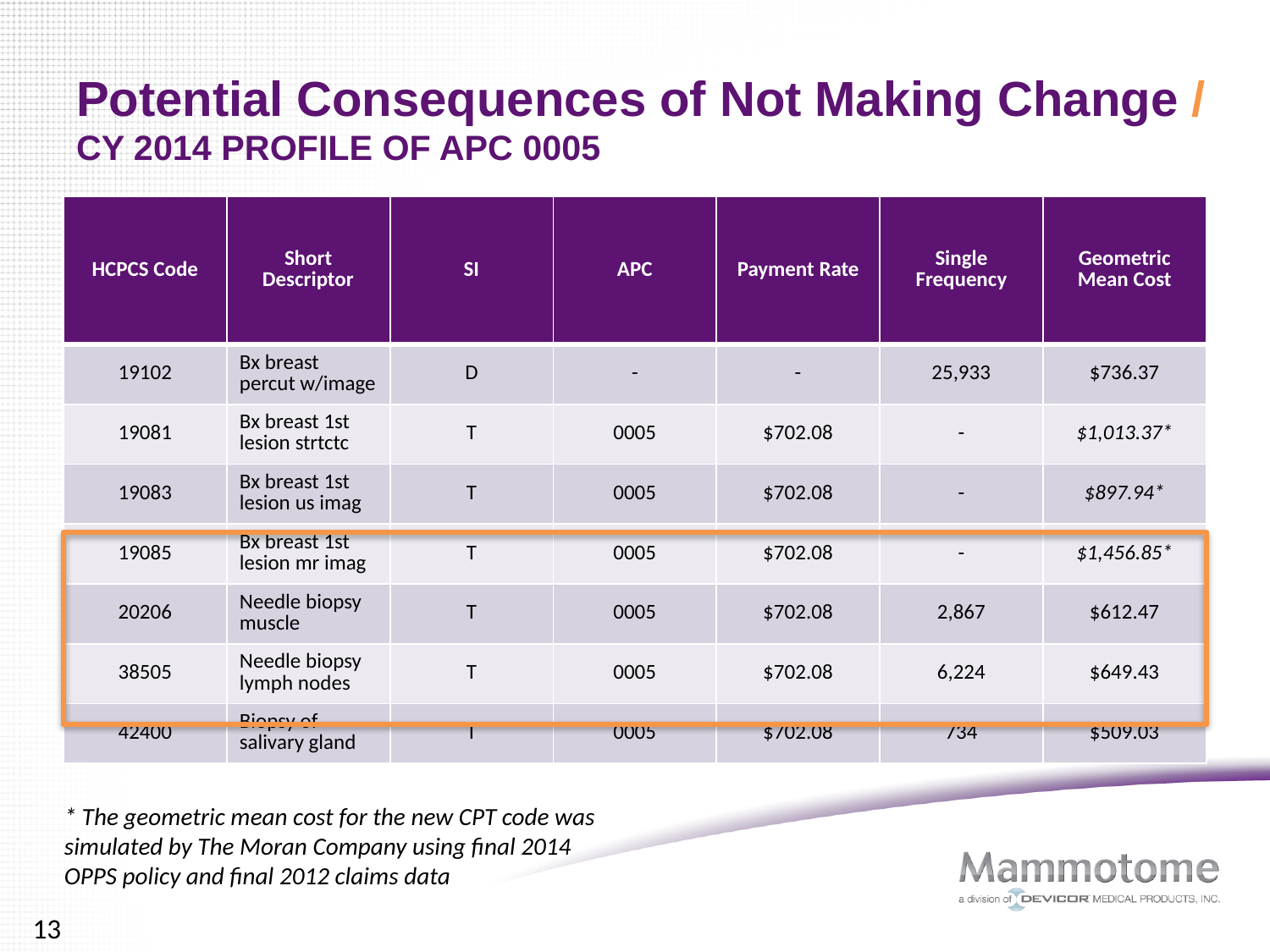

# Potential Consequences of Not Making Change / CY 2014 PROFILE OF APC 0005
| HCPCS Code | Short Descriptor | SI | APC | Payment Rate | Single Frequency | Geometric Mean Cost |
| --- | --- | --- | --- | --- | --- | --- |
| 19102 | Bx breast percut w/image | D | - | - | 25,933 | $736.37 |
| 19081 | Bx breast 1st lesion strtctc | T | 0005 | $702.08 | - | $1,013.37\* |
| 19083 | Bx breast 1st lesion us imag | T | 0005 | $702.08 | - | $897.94\* |
| 19085 | Bx breast 1st lesion mr imag | T | 0005 | $702.08 | - | $1,456.85\* |
| 20206 | Needle biopsy muscle | T | 0005 | $702.08 | 2,867 | $612.47 |
| 38505 | Needle biopsy lymph nodes | T | 0005 | $702.08 | 6,224 | $649.43 |
| 42400 | Biopsy of salivary gland | T | 0005 | $702.08 | 734 | $509.03 |

* The geometric mean cost for the new CPT code was simulated by The Moran Company using final 2014 OPPS policy and final 2012 claims data